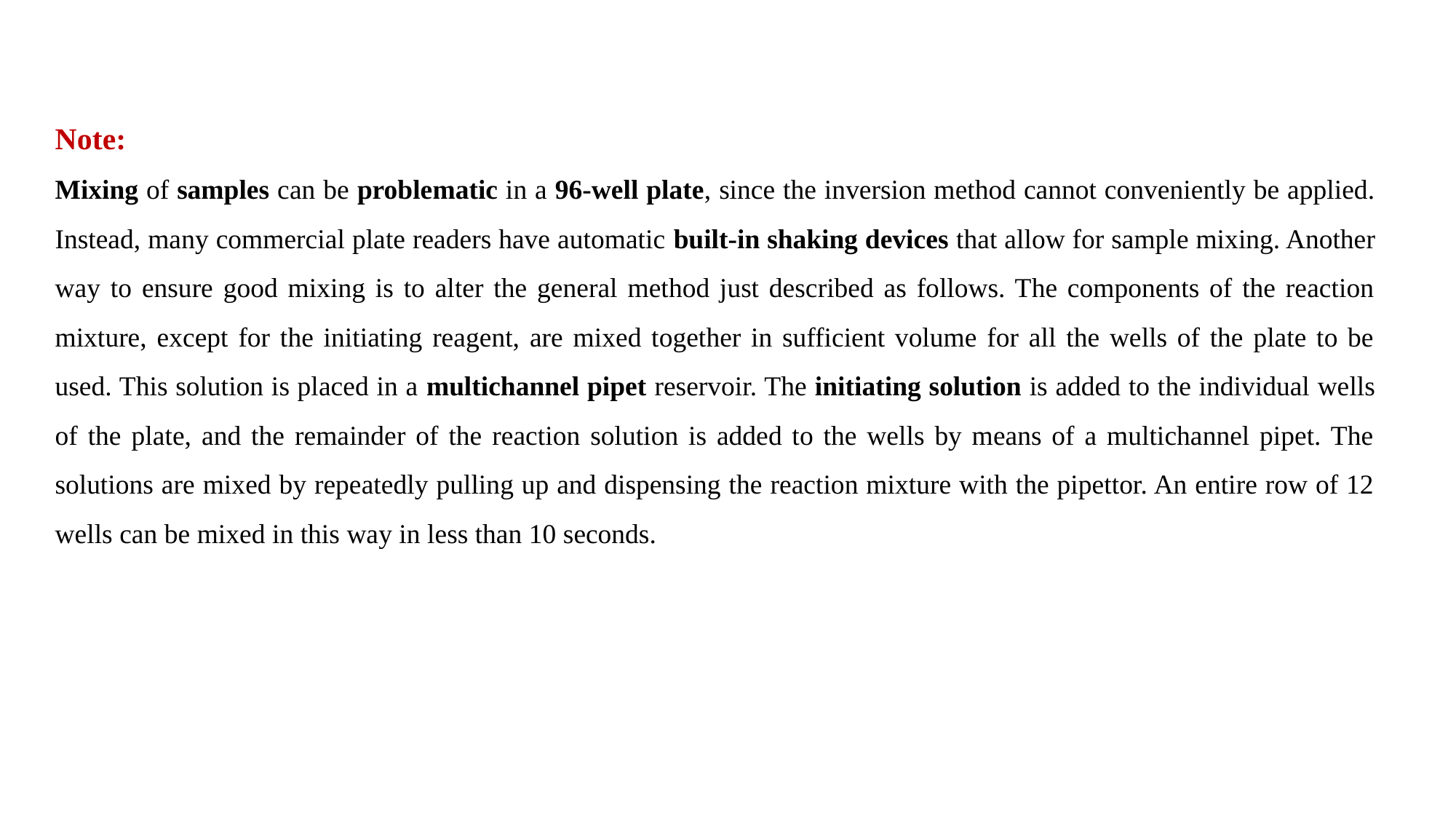

Note:
Mixing of samples can be problematic in a 96-well plate, since the inversion method cannot conveniently be applied. Instead, many commercial plate readers have automatic built-in shaking devices that allow for sample mixing. Another way to ensure good mixing is to alter the general method just described as follows. The components of the reaction mixture, except for the initiating reagent, are mixed together in sufficient volume for all the wells of the plate to be used. This solution is placed in a multichannel pipet reservoir. The initiating solution is added to the individual wells of the plate, and the remainder of the reaction solution is added to the wells by means of a multichannel pipet. The solutions are mixed by repeatedly pulling up and dispensing the reaction mixture with the pipettor. An entire row of 12 wells can be mixed in this way in less than 10 seconds.